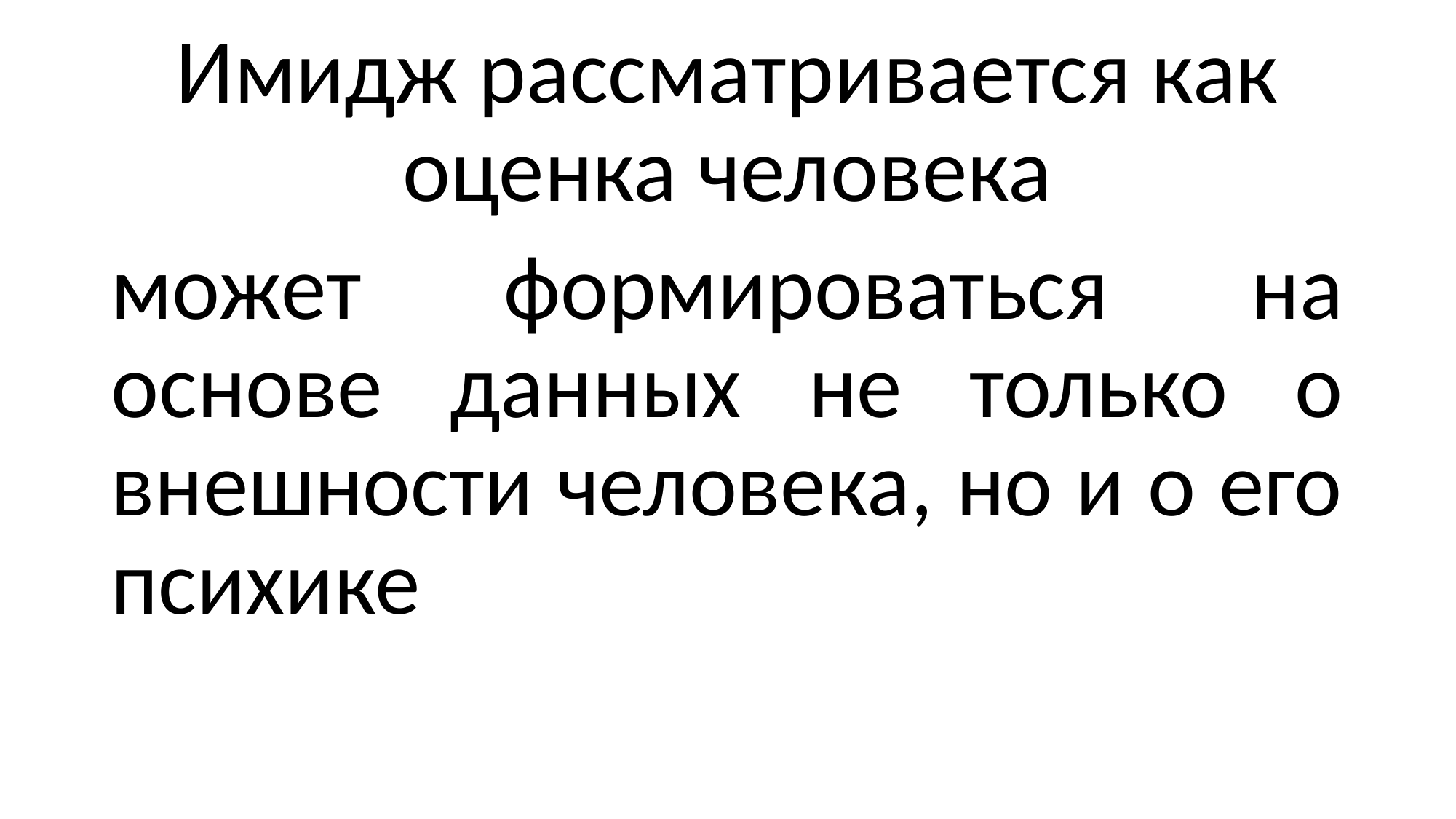

# Имидж рассматривается как оценка человека
может формироваться на основе данных не только о внешности человека, но и о его психике